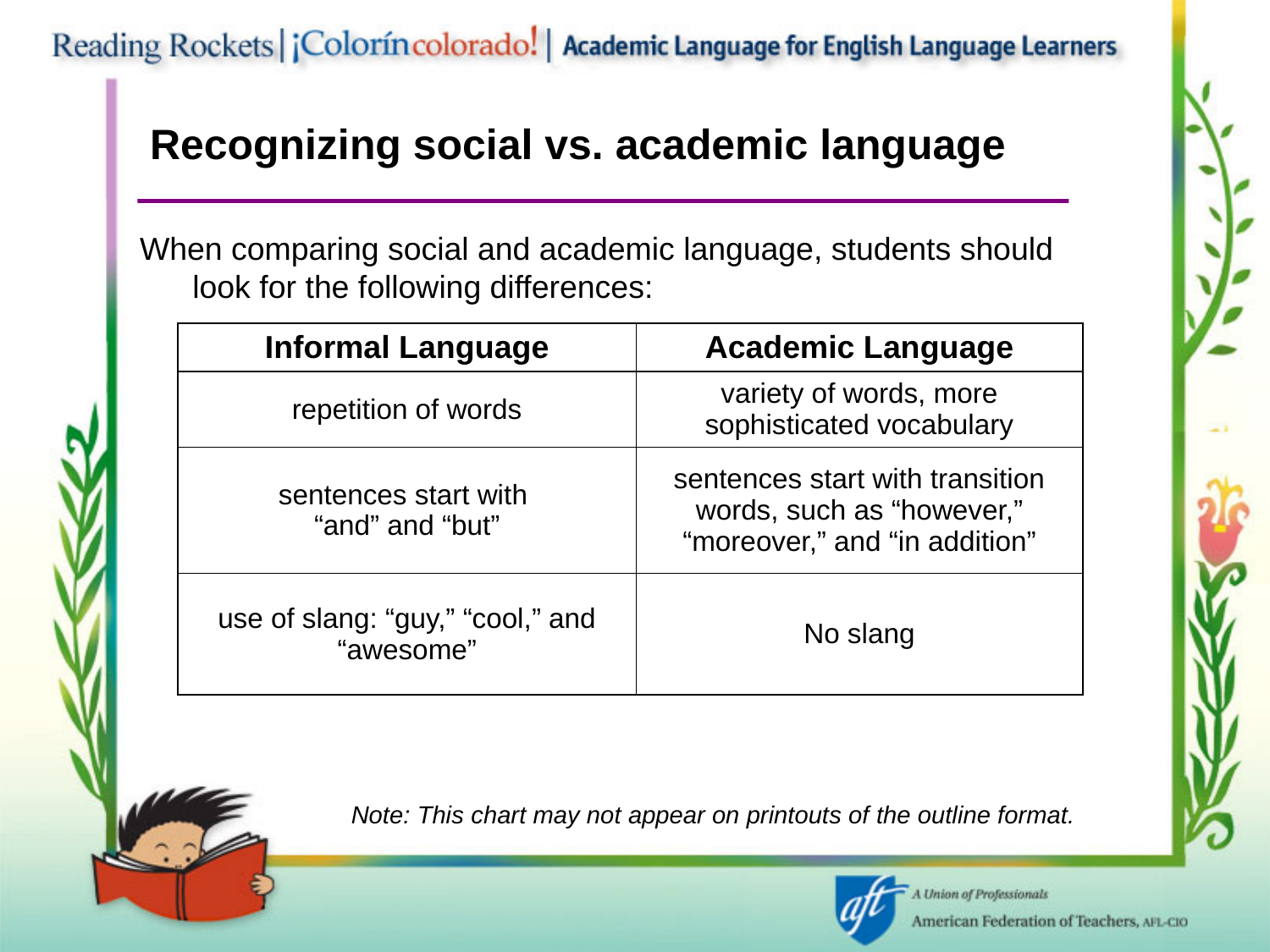

# Recognizing social vs. academic language
When comparing social and academic language, students should look for the following differences:

| Informal Language | Academic Language |
| --- | --- |
| repetition of words | variety of words, more sophisticated vocabulary |
| sentences start with “and” and “but” | sentences start with transition words, such as “however,” “moreover,” and “in addition” |
| use of slang: “guy,” “cool,” and “awesome” | No slang |
Note: This chart may not appear on printouts of the outline format.